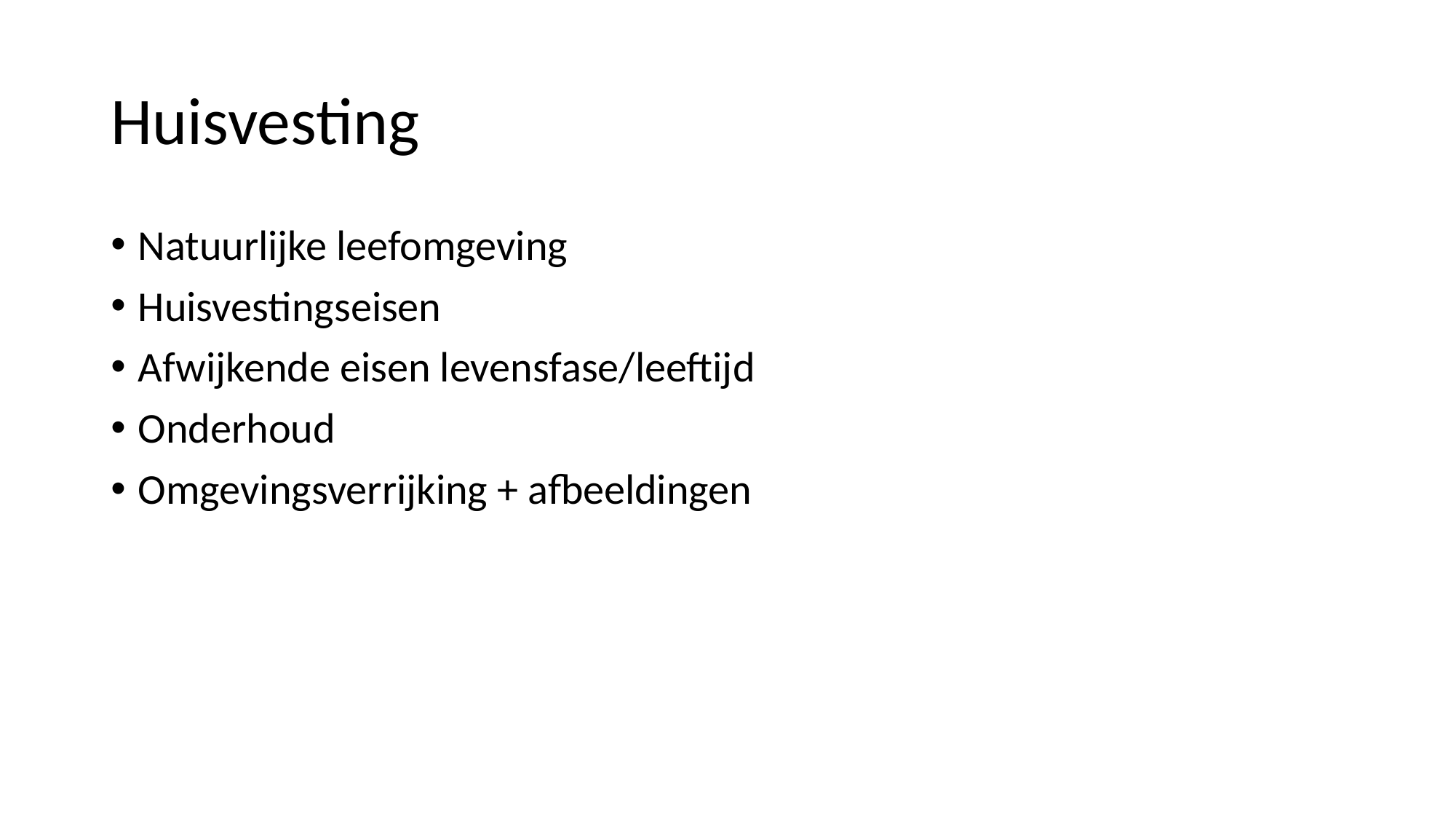

# Huisvesting
Natuurlijke leefomgeving
Huisvestingseisen
Afwijkende eisen levensfase/leeftijd
Onderhoud
Omgevingsverrijking + afbeeldingen